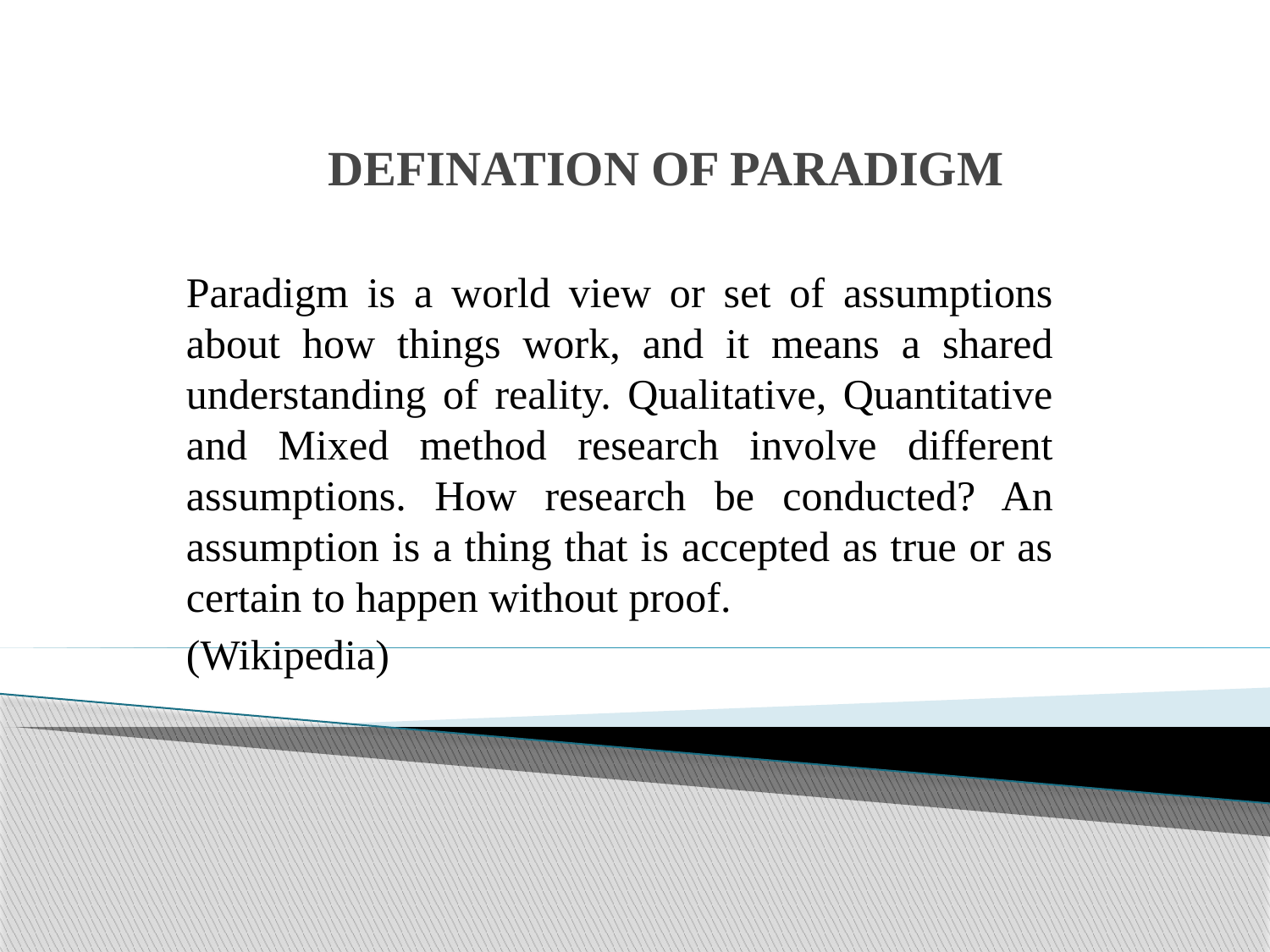

# DEFINATION OF PARADIGM

Paradigm is a world view or set of assumptions about how things work, and it means a shared understanding of reality. Qualitative, Quantitative and Mixed method research involve different assumptions. How research be conducted? An assumption is a thing that is accepted as true or as certain to happen without proof.
(Wikipedia)